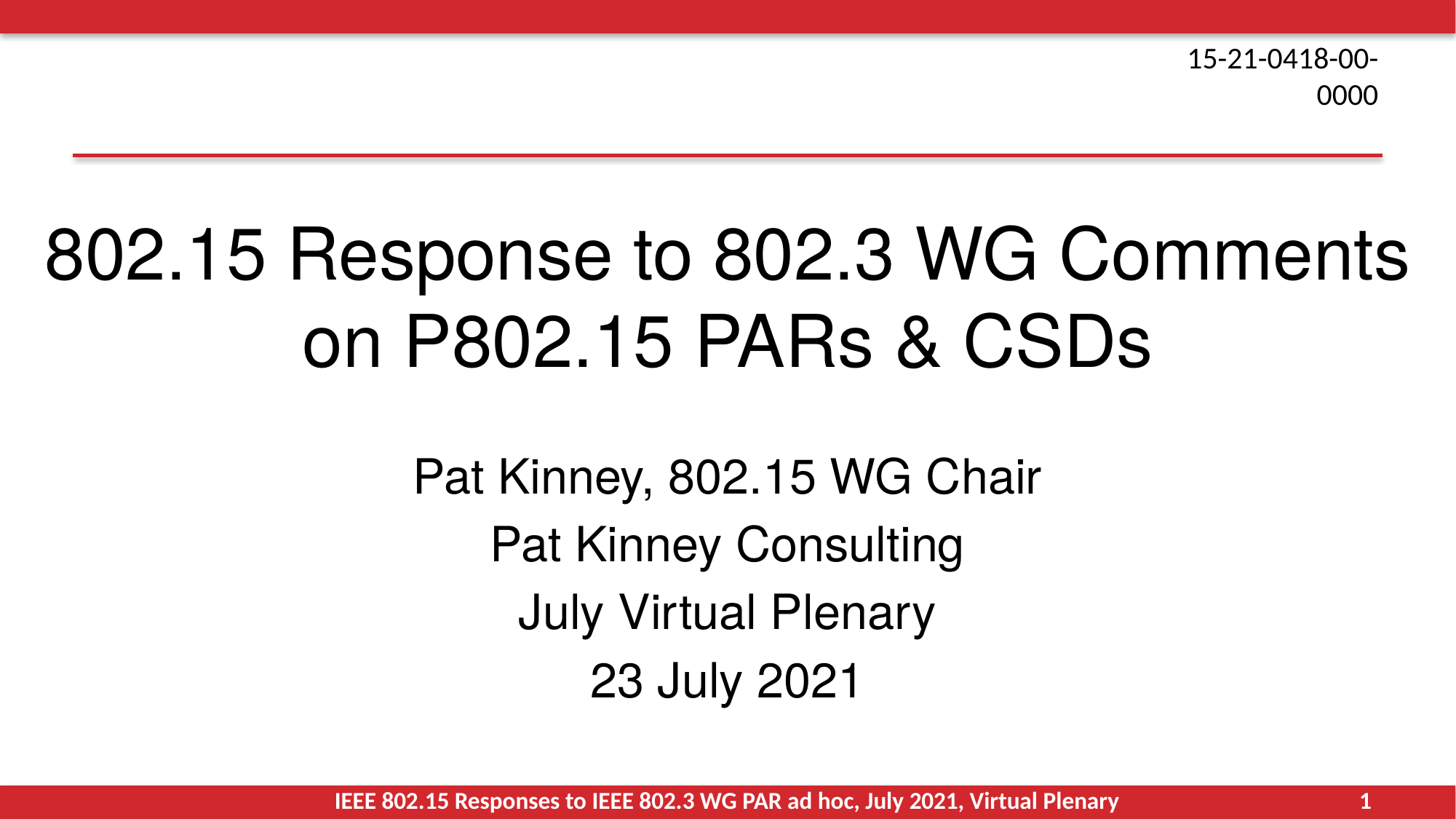

# 802.15 Response to 802.3 WG Comments on P802.15 PARs & CSDs
Pat Kinney, 802.15 WG Chair
Pat Kinney Consulting
July Virtual Plenary
23 July 2021
IEEE 802.15 Responses to IEEE 802.3 WG PAR ad hoc, July 2021, Virtual Plenary
1